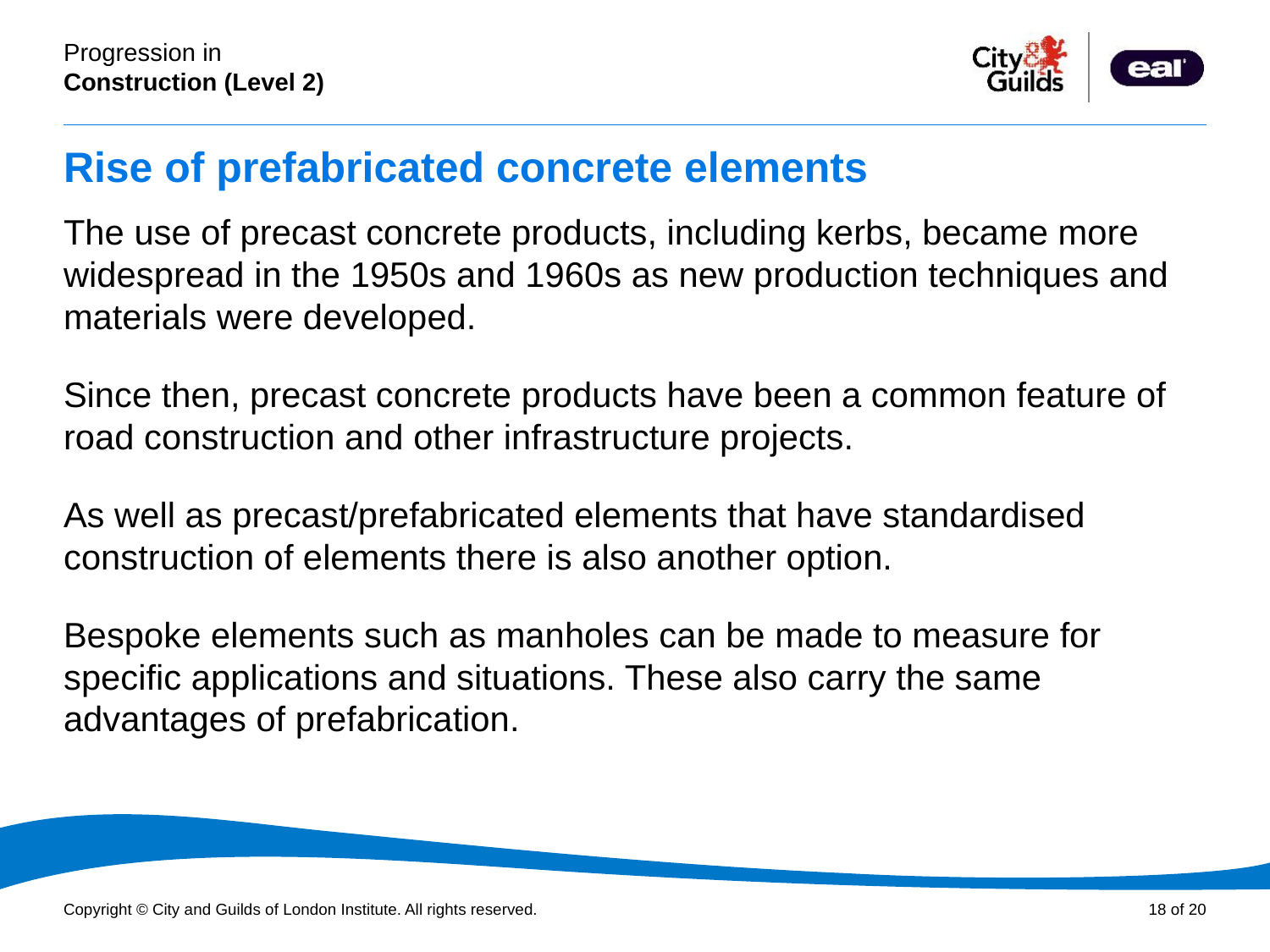

# Rise of prefabricated concrete elements
The use of precast concrete products, including kerbs, became more widespread in the 1950s and 1960s as new production techniques and materials were developed.
Since then, precast concrete products have been a common feature of road construction and other infrastructure projects.
As well as precast/prefabricated elements that have standardised construction of elements there is also another option.
Bespoke elements such as manholes can be made to measure for specific applications and situations. These also carry the same advantages of prefabrication.